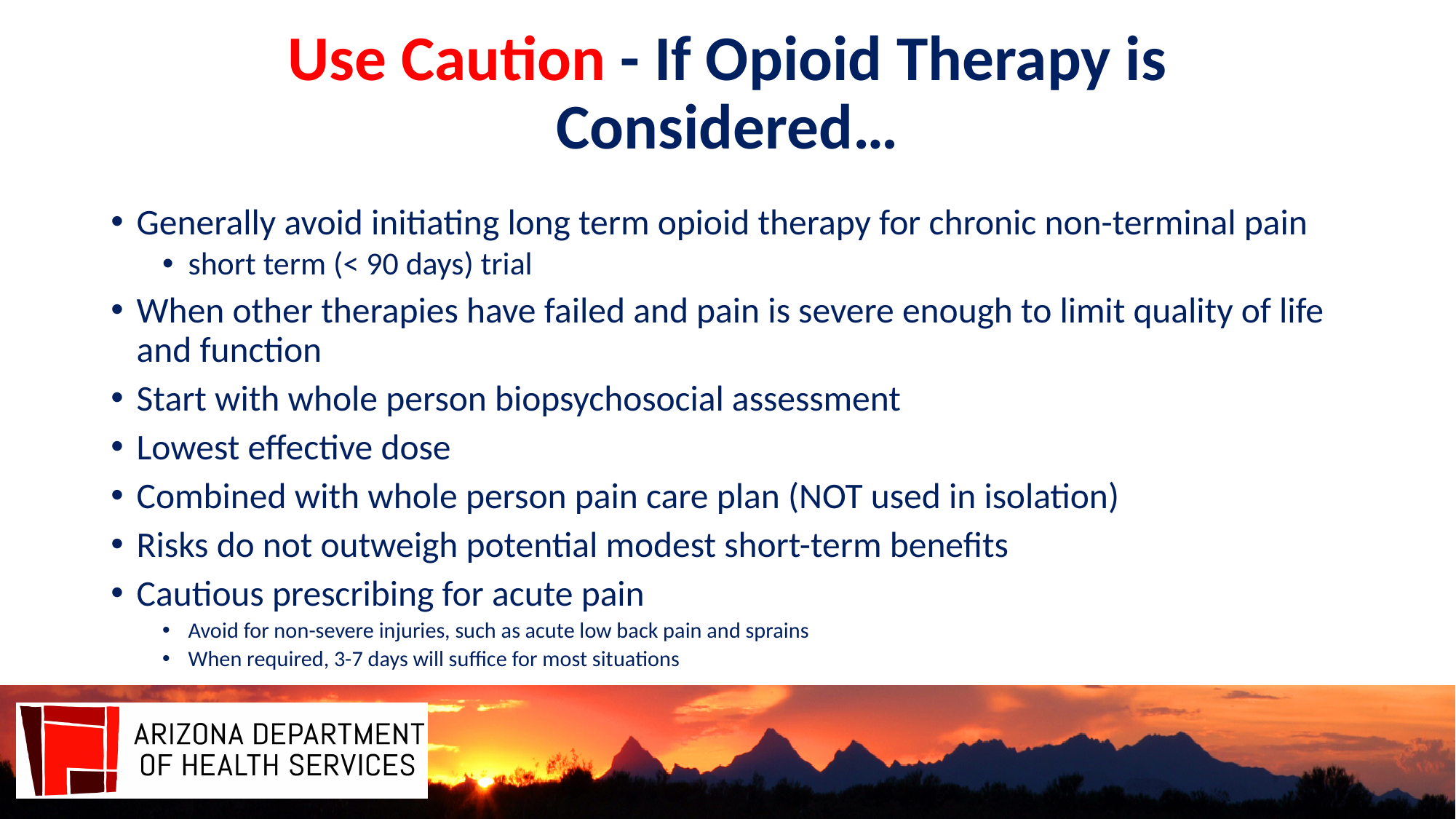

# Use Caution - If Opioid Therapy is Considered…
Generally avoid initiating long term opioid therapy for chronic non-terminal pain
short term (< 90 days) trial
When other therapies have failed and pain is severe enough to limit quality of life and function
Start with whole person biopsychosocial assessment
Lowest effective dose
Combined with whole person pain care plan (NOT used in isolation)
Risks do not outweigh potential modest short-term benefits
Cautious prescribing for acute pain
Avoid for non-severe injuries, such as acute low back pain and sprains
When required, 3-7 days will suffice for most situations